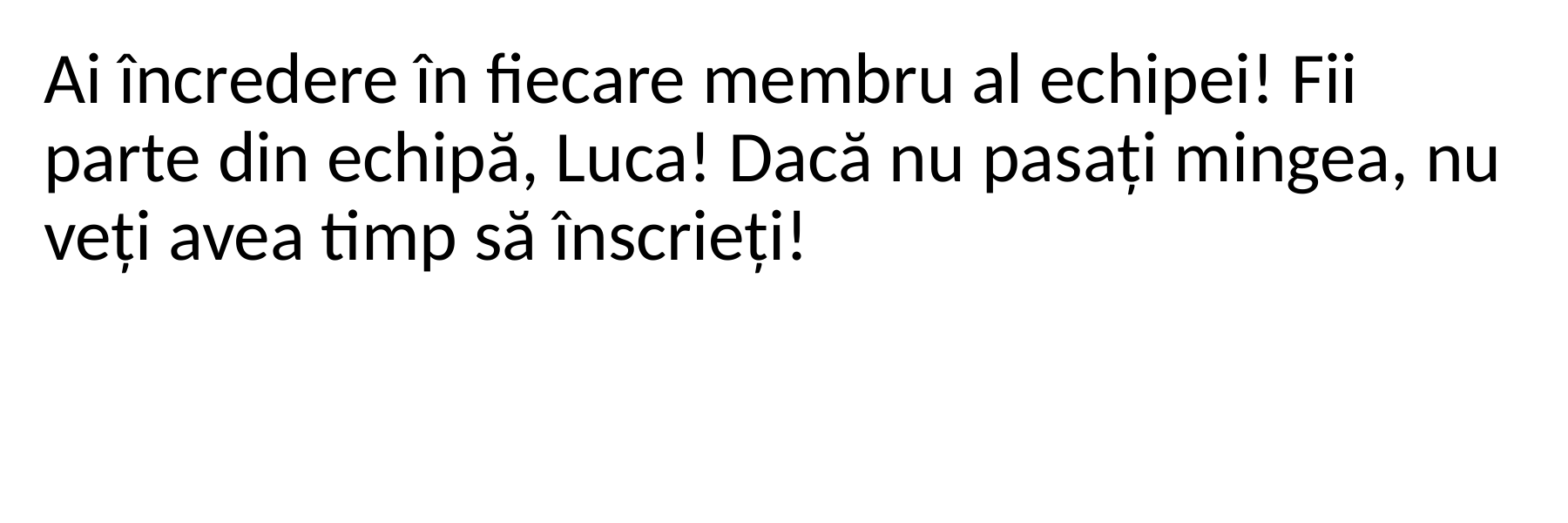

Ai încredere în fiecare membru al echipei! Fii parte din echipă, Luca! Dacă nu pasați mingea, nu veți avea timp să înscrieți!